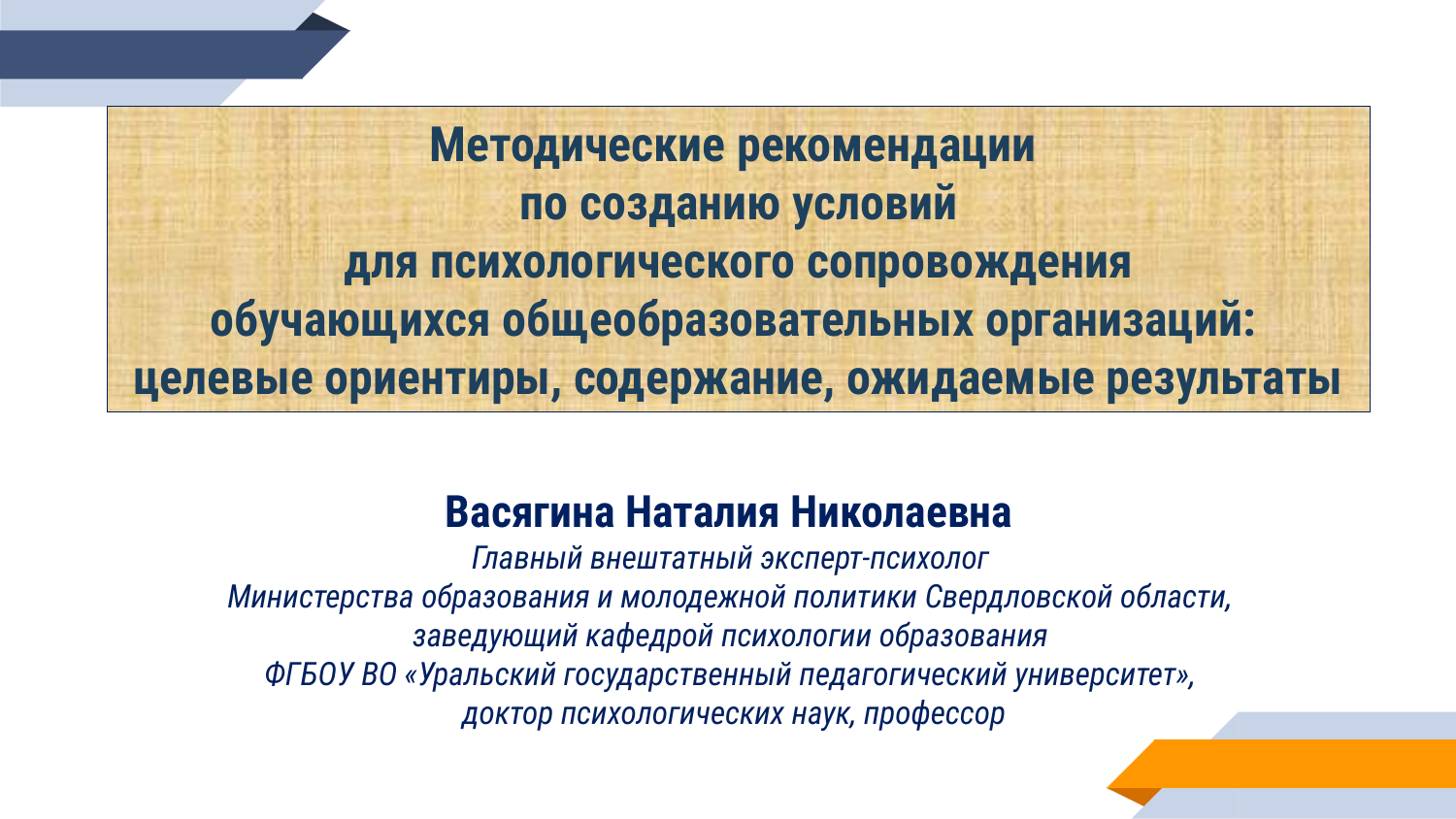

Методические рекомендации
по созданию условий
для психологического сопровождения
обучающихся общеобразовательных организаций:
целевые ориентиры, содержание, ожидаемые результаты
Васягина Наталия Николаевна
Главный внештатный эксперт-психолог
Министерства образования и молодежной политики Свердловской области,
заведующий кафедрой психологии образования
ФГБОУ ВО «Уральский государственный педагогический университет»,
доктор психологических наук, профессор